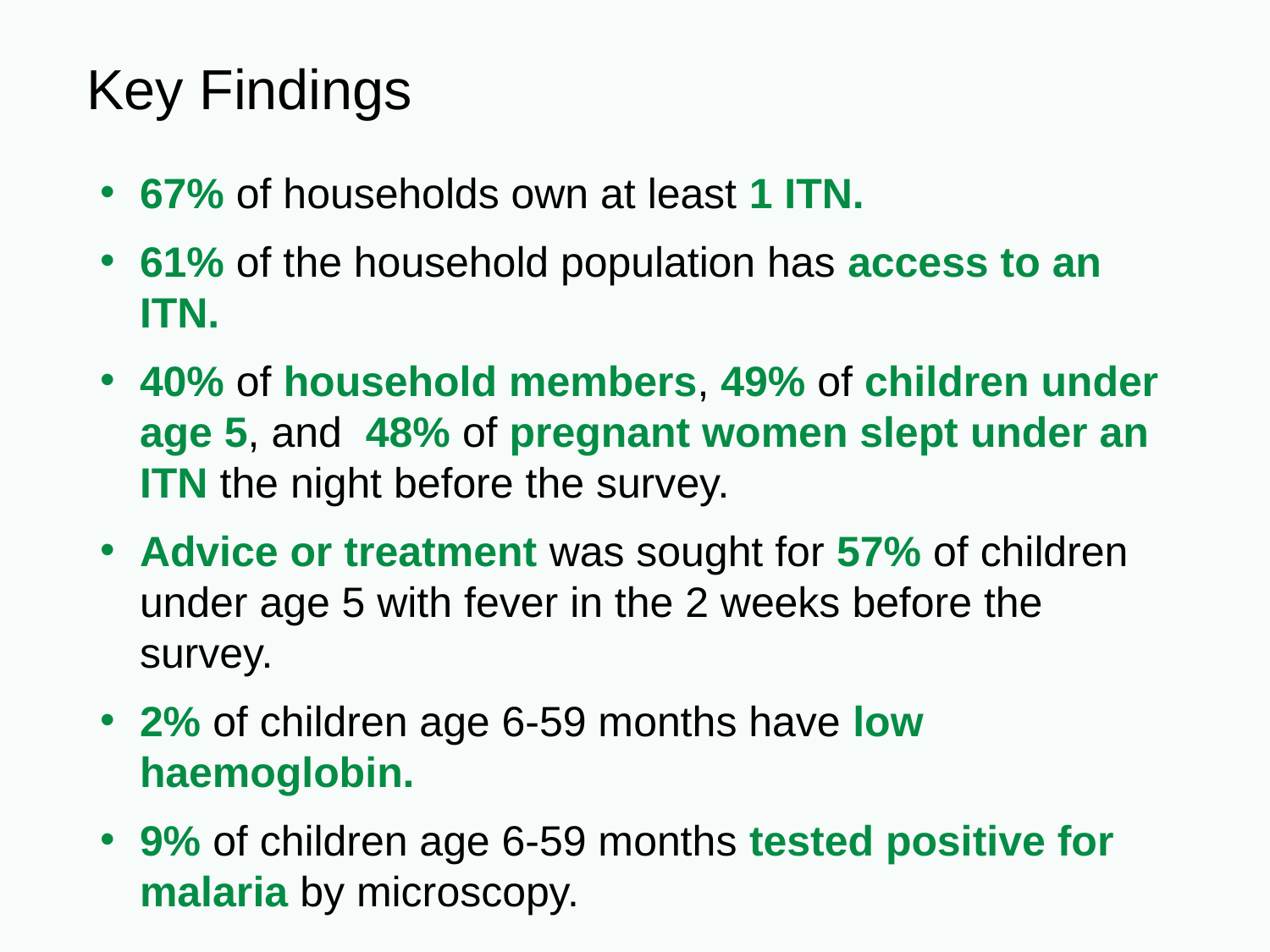

# Key Findings
67% of households own at least 1 ITN.
61% of the household population has access to an ITN.
40% of household members, 49% of children under age 5, and  48% of pregnant women slept under an ITN the night before the survey.
Advice or treatment was sought for 57% of children under age 5 with fever in the 2 weeks before the survey.
2% of children age 6-59 months have low haemoglobin.
9% of children age 6-59 months tested positive for malaria by microscopy.